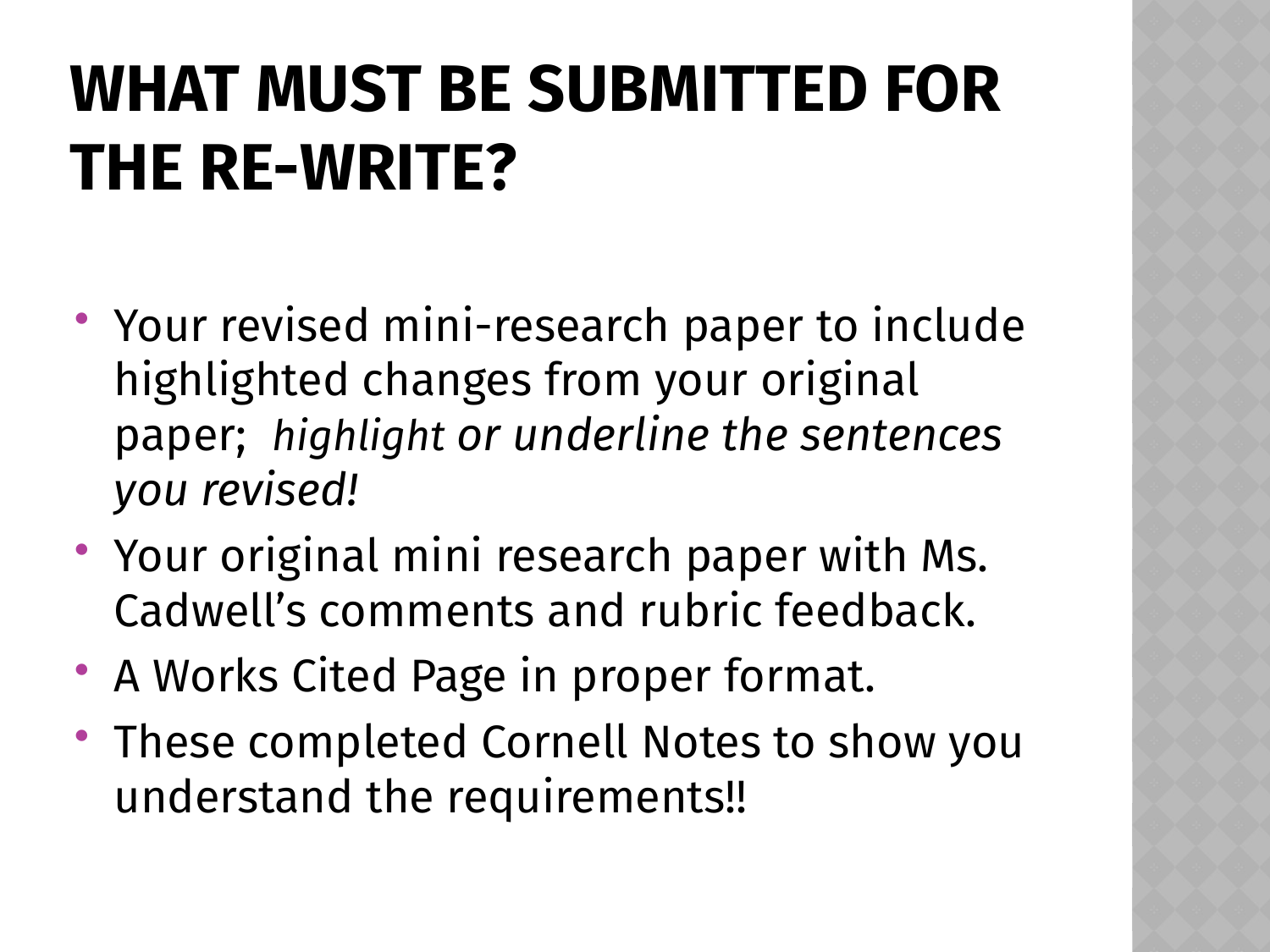

# What must be submitted for the re-write?

Your revised mini-research paper to include highlighted changes from your original paper;  highlight or underline the sentences you revised!
Your original mini research paper with Ms. Cadwell’s comments and rubric feedback.
A Works Cited Page in proper format.
These completed Cornell Notes to show you understand the requirements!!